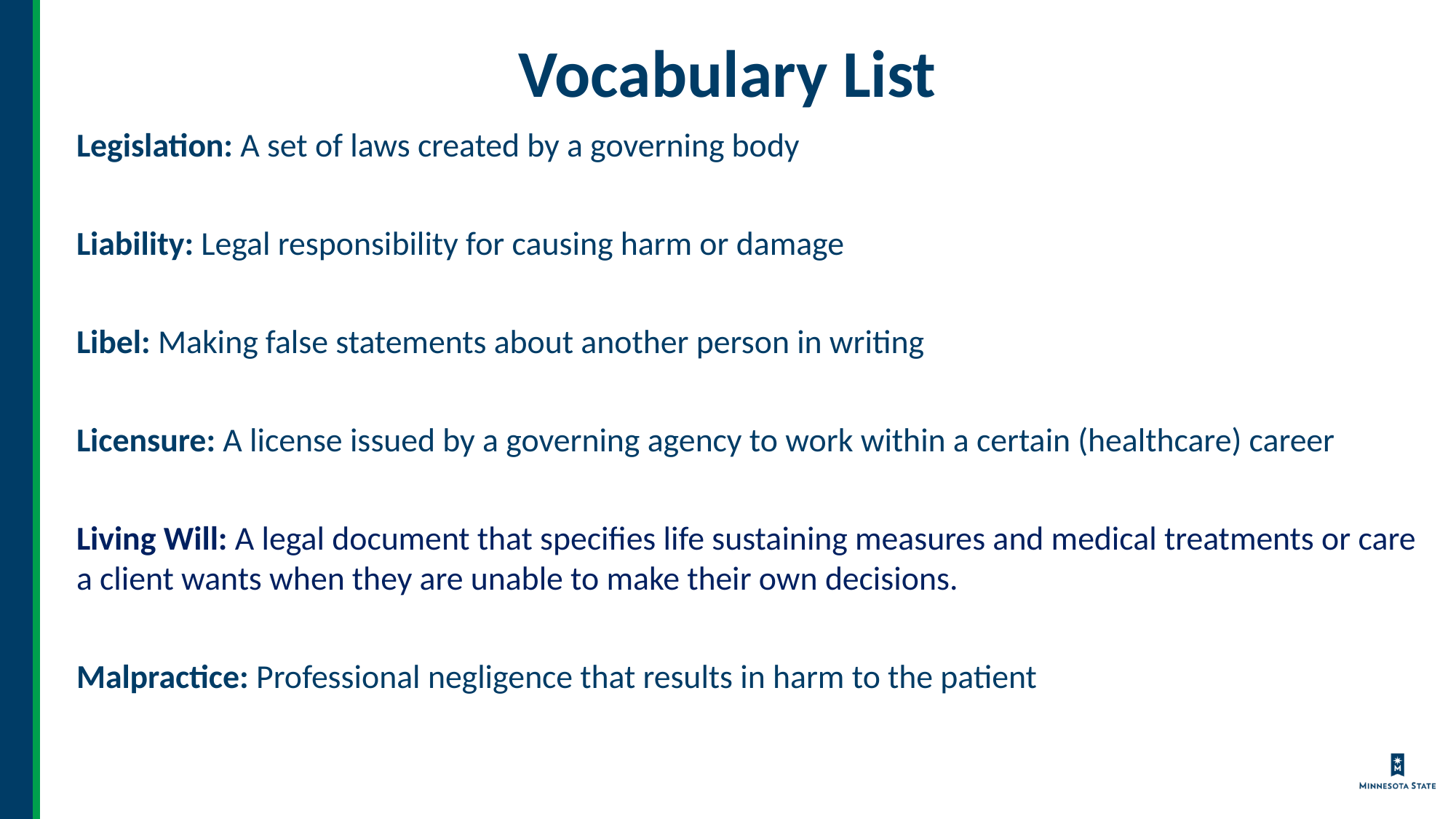

# Vocabulary List
Legislation: A set of laws created by a governing body

Liability: Legal responsibility for causing harm or damage

Libel: Making false statements about another person in writing

Licensure: A license issued by a governing agency to work within a certain (healthcare) career

Living Will: A legal document that specifies life sustaining measures and medical treatments or care a client wants when they are unable to make their own decisions.

Malpractice: Professional negligence that results in harm to the patient